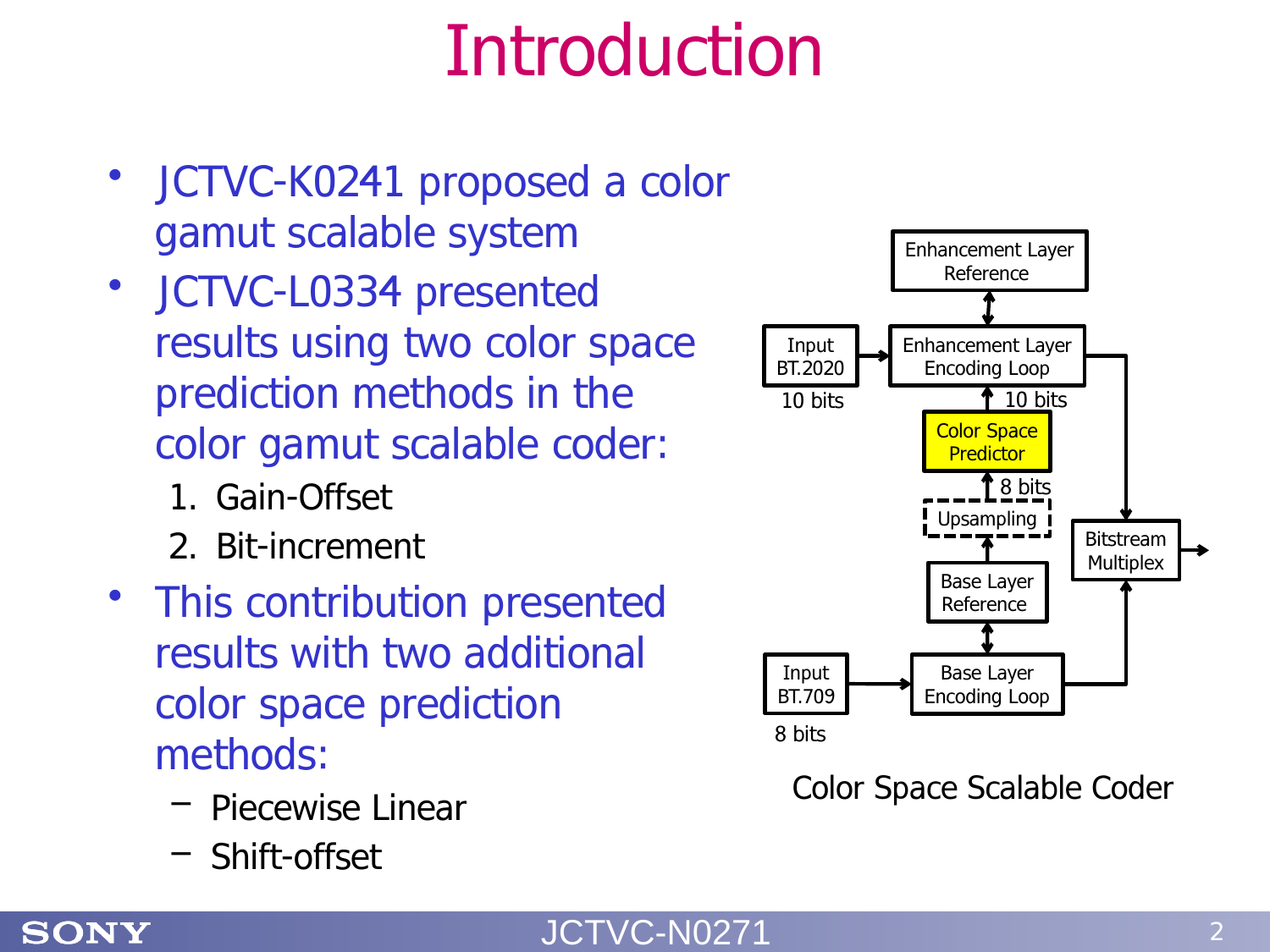

# Introduction
JCTVC-K0241 proposed a color gamut scalable system
JCTVC-L0334 presented results using two color space prediction methods in the color gamut scalable coder:
Gain-Offset
Bit-increment
This contribution presented results with two additional color space prediction methods:
Piecewise Linear
Shift-offset
Enhancement Layer
Reference
Input
BT.2020
Enhancement Layer
Encoding Loop
10 bits
10 bits
Color Space
Predictor
8 bits
Upsampling
Bitstream
Multiplex
Base Layer
Reference
Input
BT.709
Base Layer
Encoding Loop
8 bits
Color Space Scalable Coder
JCTVC-N0271
2